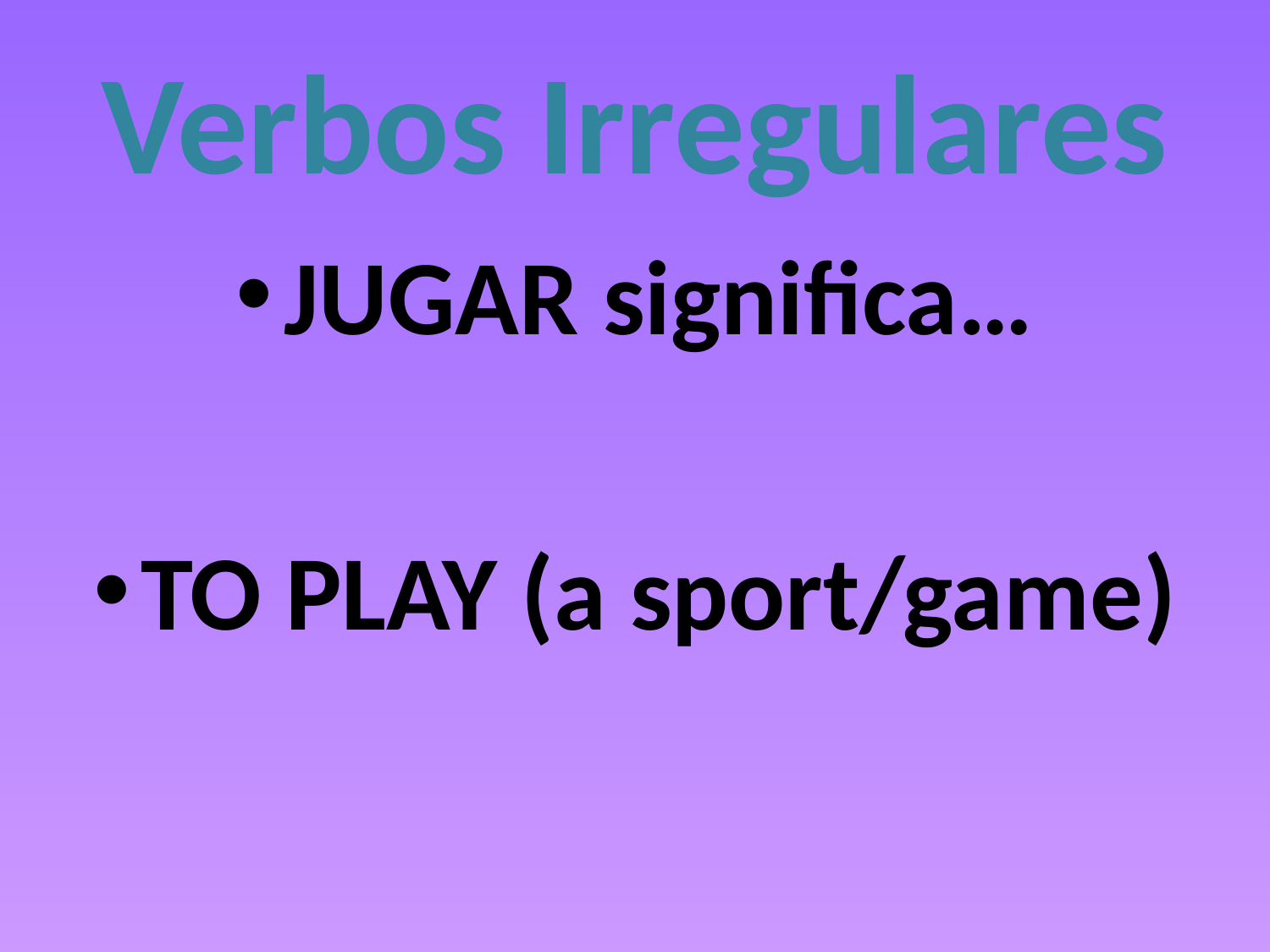

# Verbos Irregulares
JUGAR significa…

TO PLAY (a sport/game)